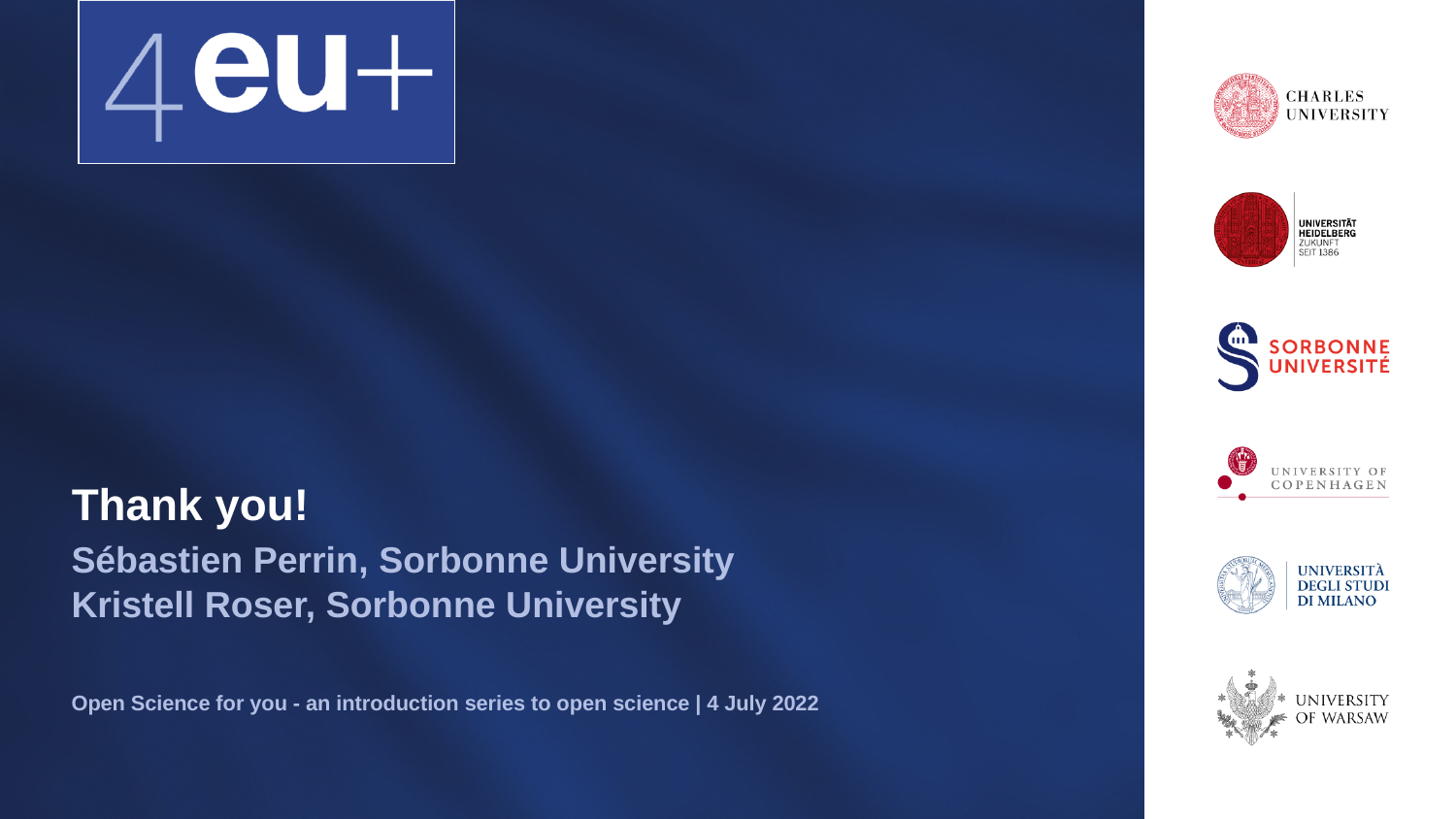

# Thank you!
Sébastien Perrin, Sorbonne University
Kristell Roser, Sorbonne University
Open Science for you - an introduction series to open science | 4 July 2022